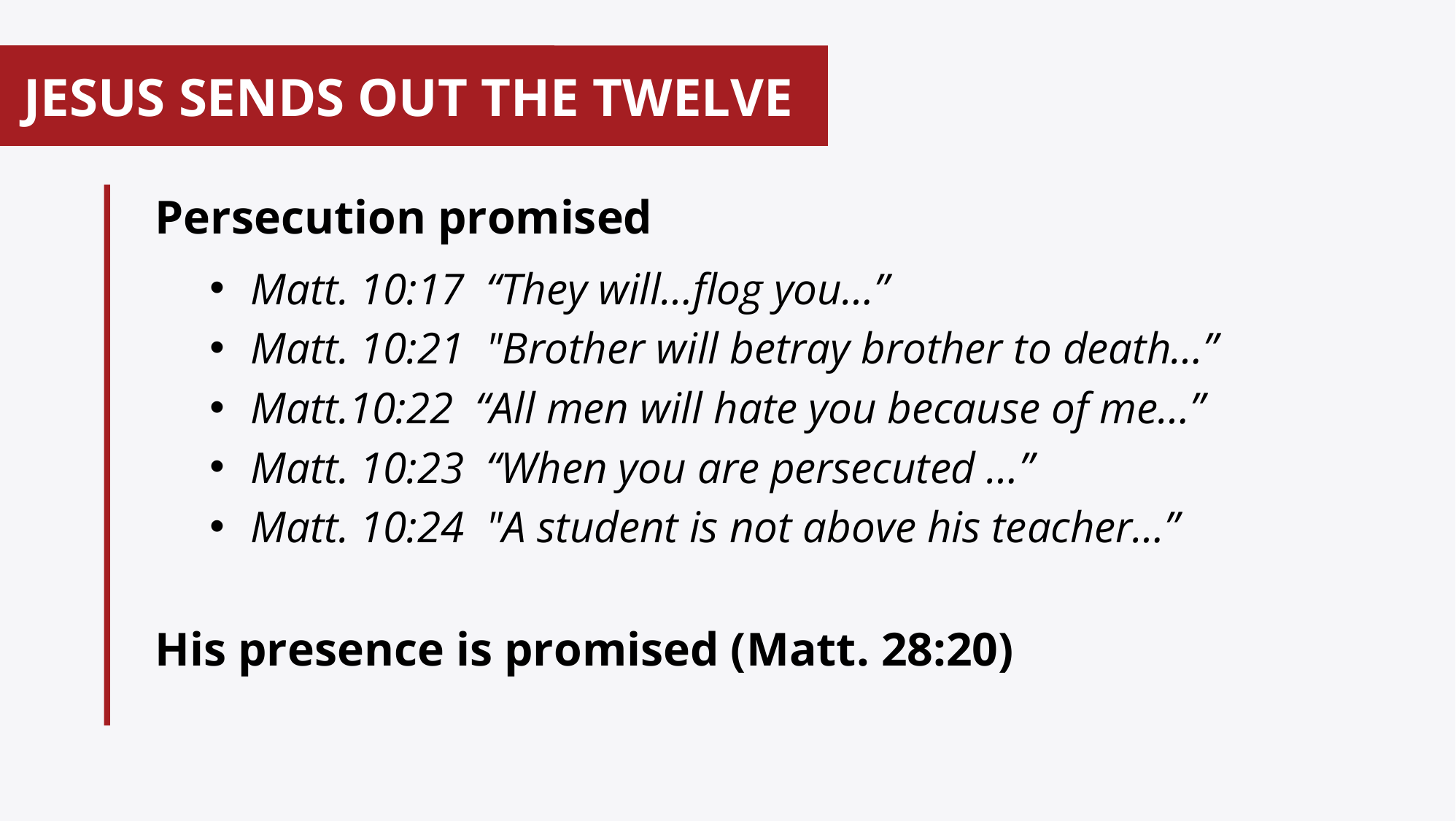

# JESUS SENDS OUT THE TWELVE
Persecution promised

Matt. 10:17  “They will…flog you…”
Matt. 10:21  "Brother will betray brother to death…”
Matt.10:22  “All men will hate you because of me…”
Matt. 10:23  “When you are persecuted …”
Matt. 10:24  "A student is not above his teacher…”

His presence is promised (Matt. 28:20)